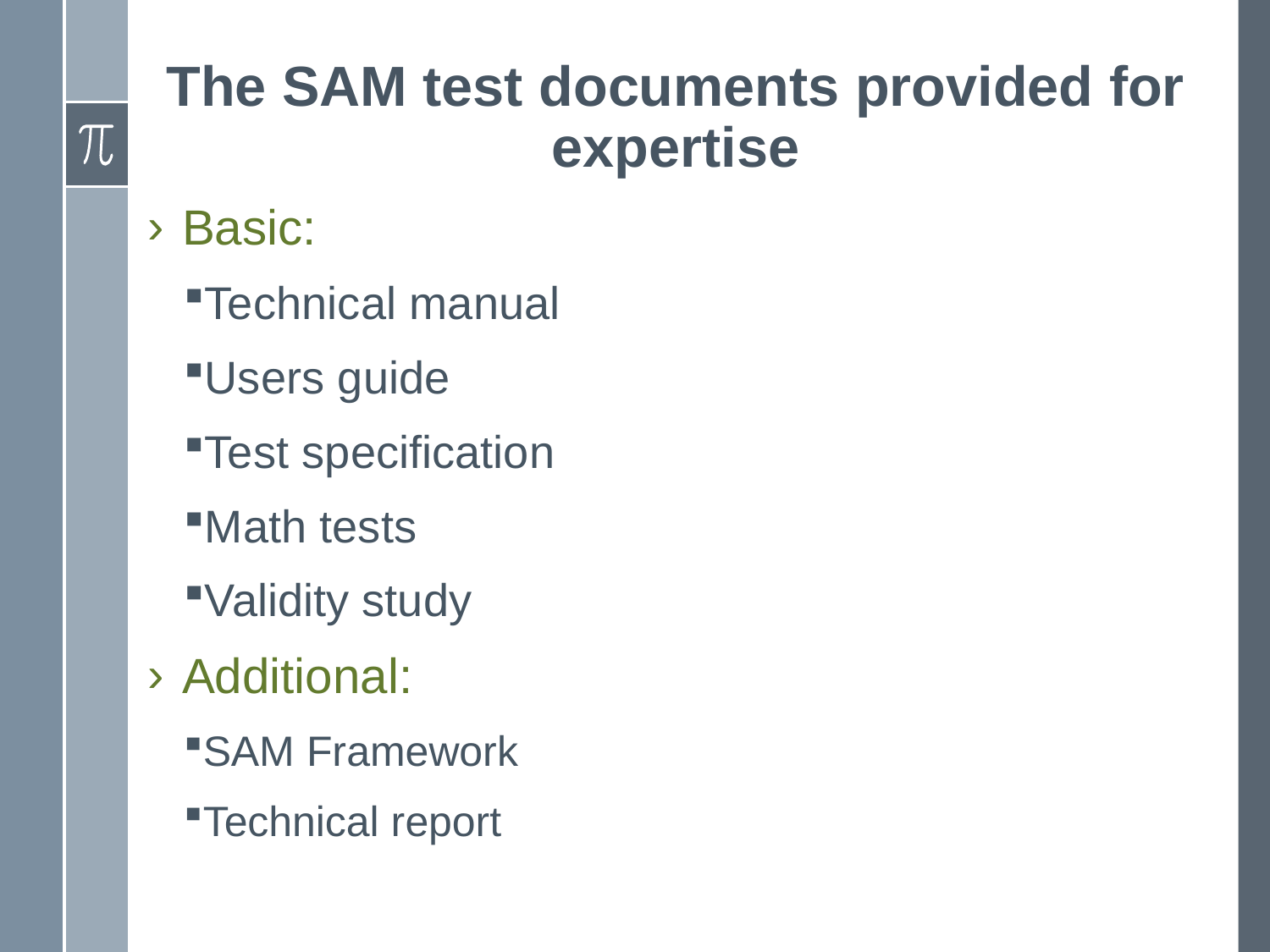

# The SAM test documents provided for expertise
Basic:
Technical manual
Users guide
Test specification
Math tests
Validity study
Additional:
SAM Framework
Technical report